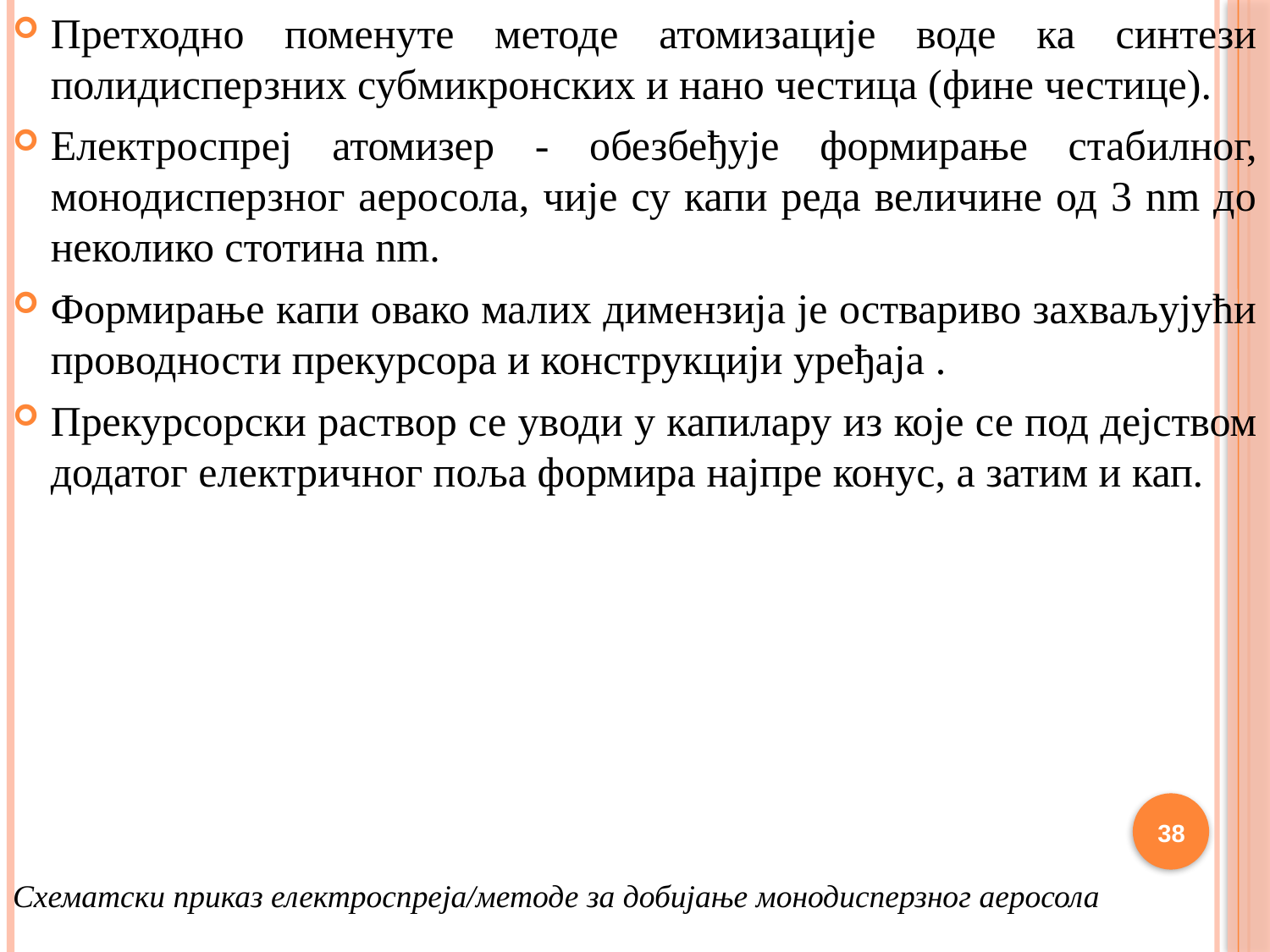

Претходно поменуте методе атомизације воде ка синтези полидисперзних субмикронских и нано честица (фине честице).
Електроспреј атомизер - обезбеђује формирање стабилног, монодисперзног аеросола, чије су капи реда величине од 3 nm до неколико стотина nm.
Формирање капи овако малих димензија је оствариво захваљујући проводности прекурсора и конструкцији уређаја .
Прекурсорски раствор се уводи у капилару из које се под дејством додатог електричног поља формира најпре конус, а затим и кап.

Схематски приказ електроспреја/методе за добијање монодисперзног аеросола

38